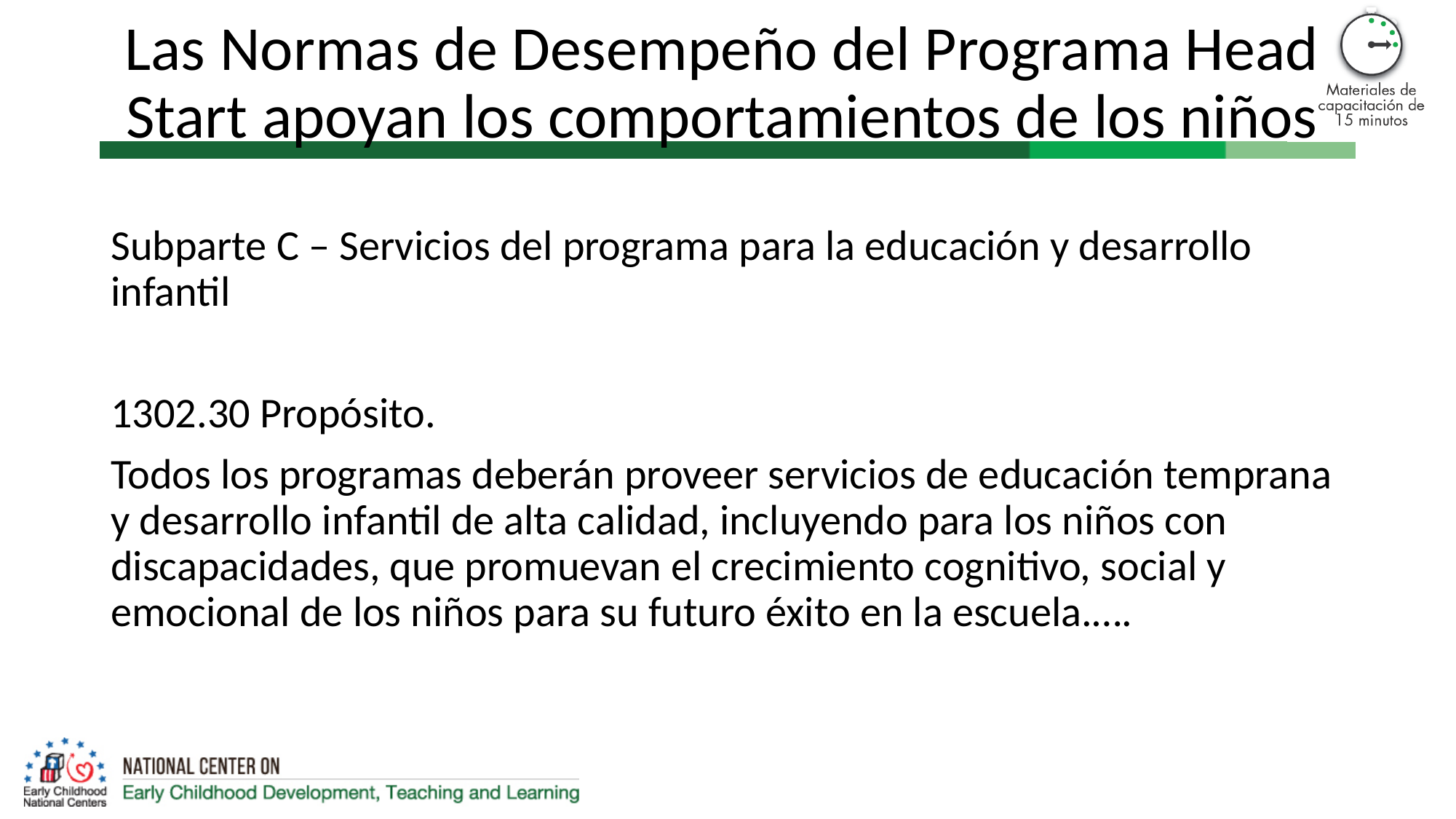

# Las Normas de Desempeño del Programa Head Start apoyan los comportamientos de los niños
Subparte C – Servicios del programa para la educación y desarrollo infantil

1302.30 Propósito.
Todos los programas deberán proveer servicios de educación temprana y desarrollo infantil de alta calidad, incluyendo para los niños con discapacidades, que promuevan el crecimiento cognitivo, social y emocional de los niños para su futuro éxito en la escuela.….